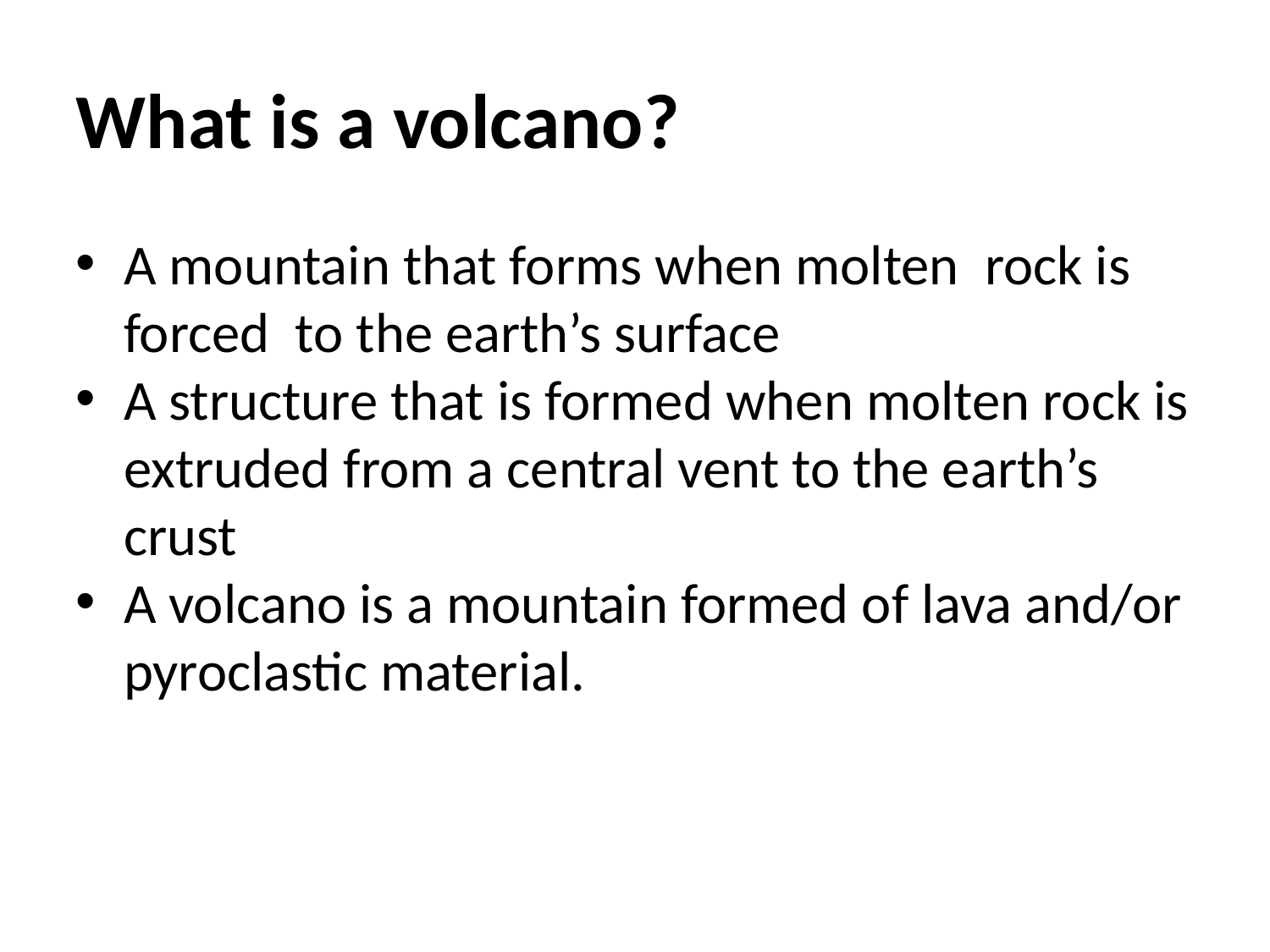

What is a volcano?
A mountain that forms when molten  rock is forced  to the earth’s surface
A structure that is formed when molten rock is extruded from a central vent to the earth’s crust
A volcano is a mountain formed of lava and/or pyroclastic material.